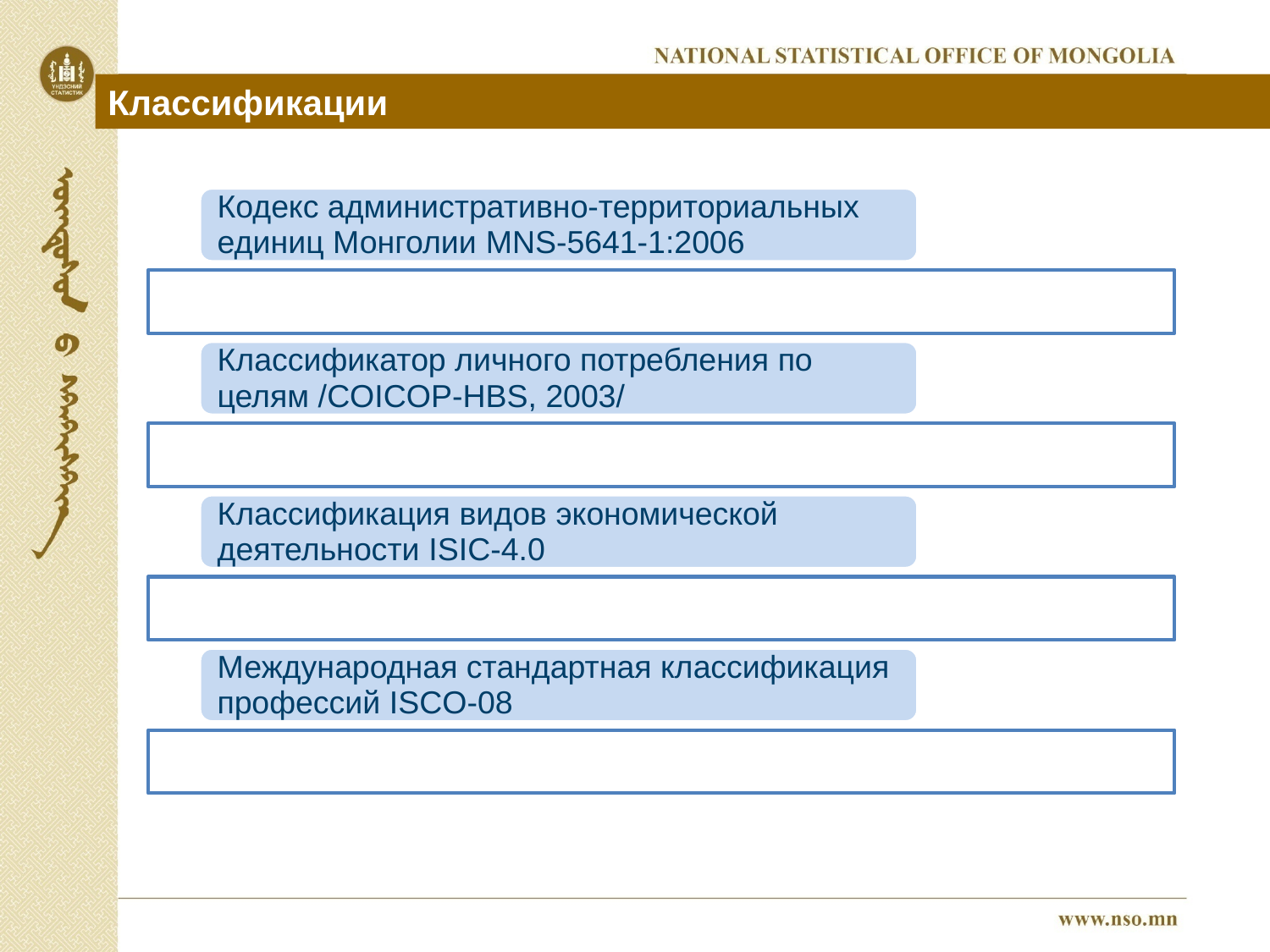

Классификации
Кодекс административно-территориальных единиц Монголии MNS-5641-1:2006
Классификатор личного потребления по целям /COICOP-HBS, 2003/
Классификация видов экономической деятельности ISIC-4.0
Международная стандартная классификация профессий ISCO-08